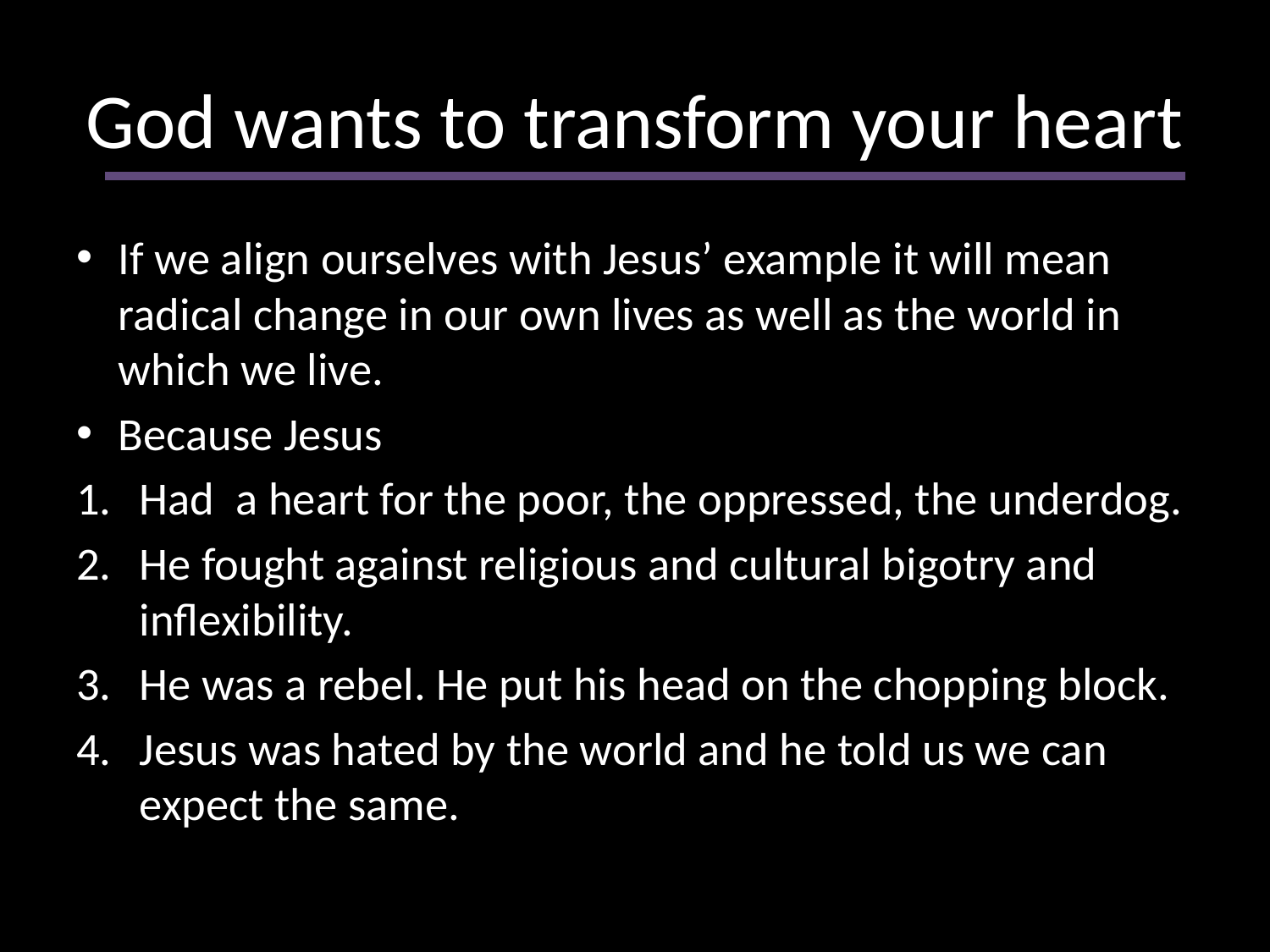

# God wants to transform your heart
If we align ourselves with Jesus’ example it will mean radical change in our own lives as well as the world in which we live.
Because Jesus
Had  a heart for the poor, the oppressed, the underdog.
He fought against religious and cultural bigotry and inflexibility.
He was a rebel. He put his head on the chopping block.
Jesus was hated by the world and he told us we can expect the same.